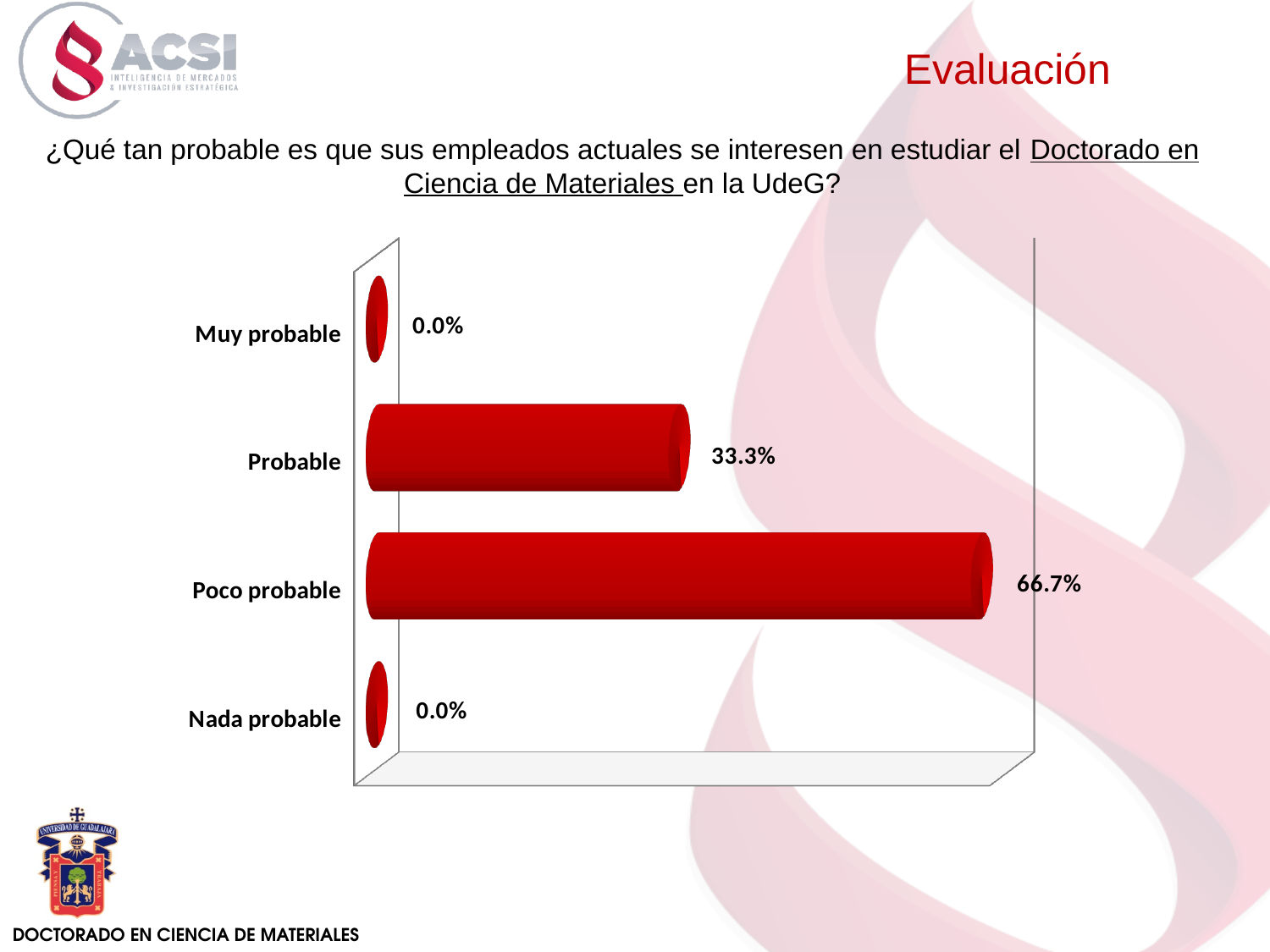

Evaluación
¿Qué tan probable es que sus empleados actuales se interesen en estudiar el Doctorado en Ciencia de Materiales en la UdeG?

[unsupported chart]